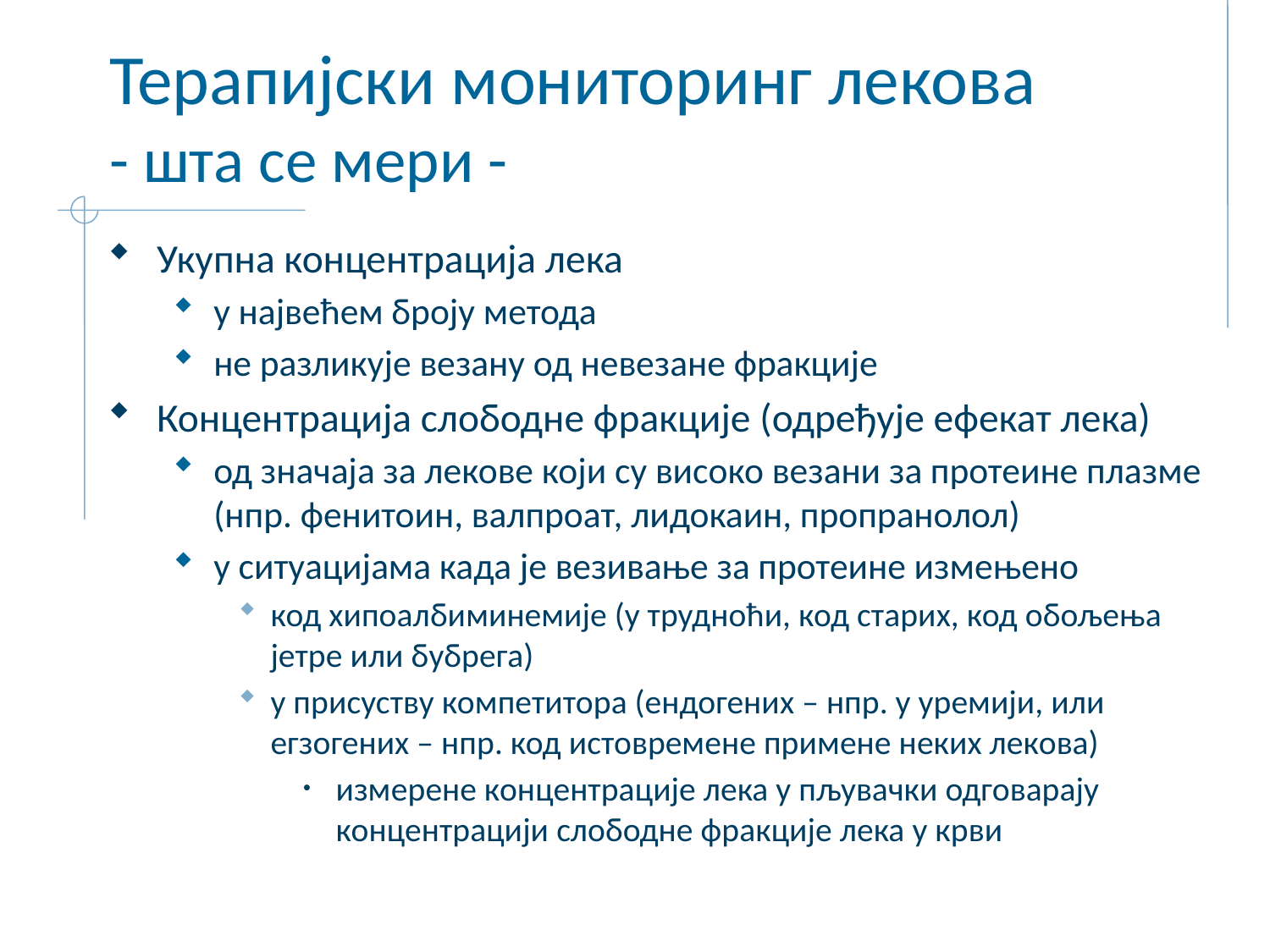

# Терапијски мониторинг лекова - шта се мери -
Укупна концентрација лека
у највећем броју метода
не разликује везану од невезане фракције
Концентрација слободне фракције (одређује ефекат лека)
од значаја за лекове који су високо везани за протеине плазме (нпр. фенитоин, валпроат, лидокаин, пропранолол)
у ситуацијама када је везивање за протеине измењено
код хипоалбиминемије (у трудноћи, код старих, код обољења јетре или бубрега)
у присуству компетитора (ендогених – нпр. у уремији, или егзогених – нпр. код истовремене примене неких лекова)
измерене концентрације лека у пљувачки одговарају концентрацији слободне фракције лека у крви